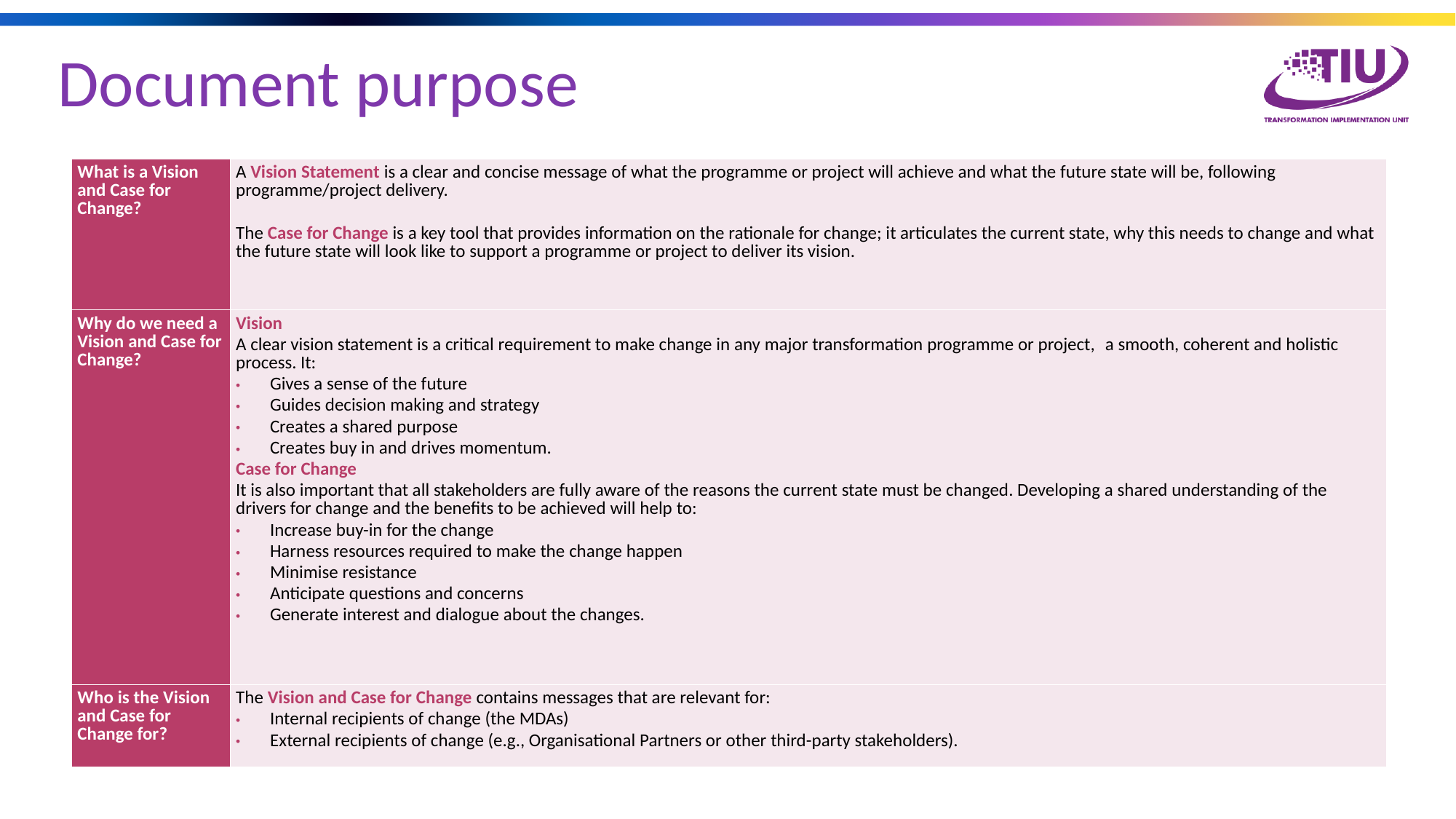

Document purpose
| What is a Vision and Case for Change? | A Vision Statement is a clear and concise message of what the programme or project will achieve and what the future state will be, following programme/project delivery. The Case for Change is a key tool that provides information on the rationale for change; it articulates the current state, why this needs to change and what the future state will look like to support a programme or project to deliver its vision. |
| --- | --- |
| Why do we need a Vision and Case for Change? | Vision A clear vision statement is a critical requirement to make change in any major transformation programme or project,  a smooth, coherent and holistic process. It: Gives a sense of the future Guides decision making and strategy Creates a shared purpose Creates buy in and drives momentum. Case for Change It is also important that all stakeholders are fully aware of the reasons the current state must be changed. Developing a shared understanding of the drivers for change and the benefits to be achieved will help to: Increase buy-in for the change Harness resources required to make the change happen Minimise resistance Anticipate questions and concerns Generate interest and dialogue about the changes. |
| Who is the Vision and Case for Change for? | The Vision and Case for Change contains messages that are relevant for: Internal recipients of change (the MDAs) External recipients of change (e.g., Organisational Partners or other third-party stakeholders). |